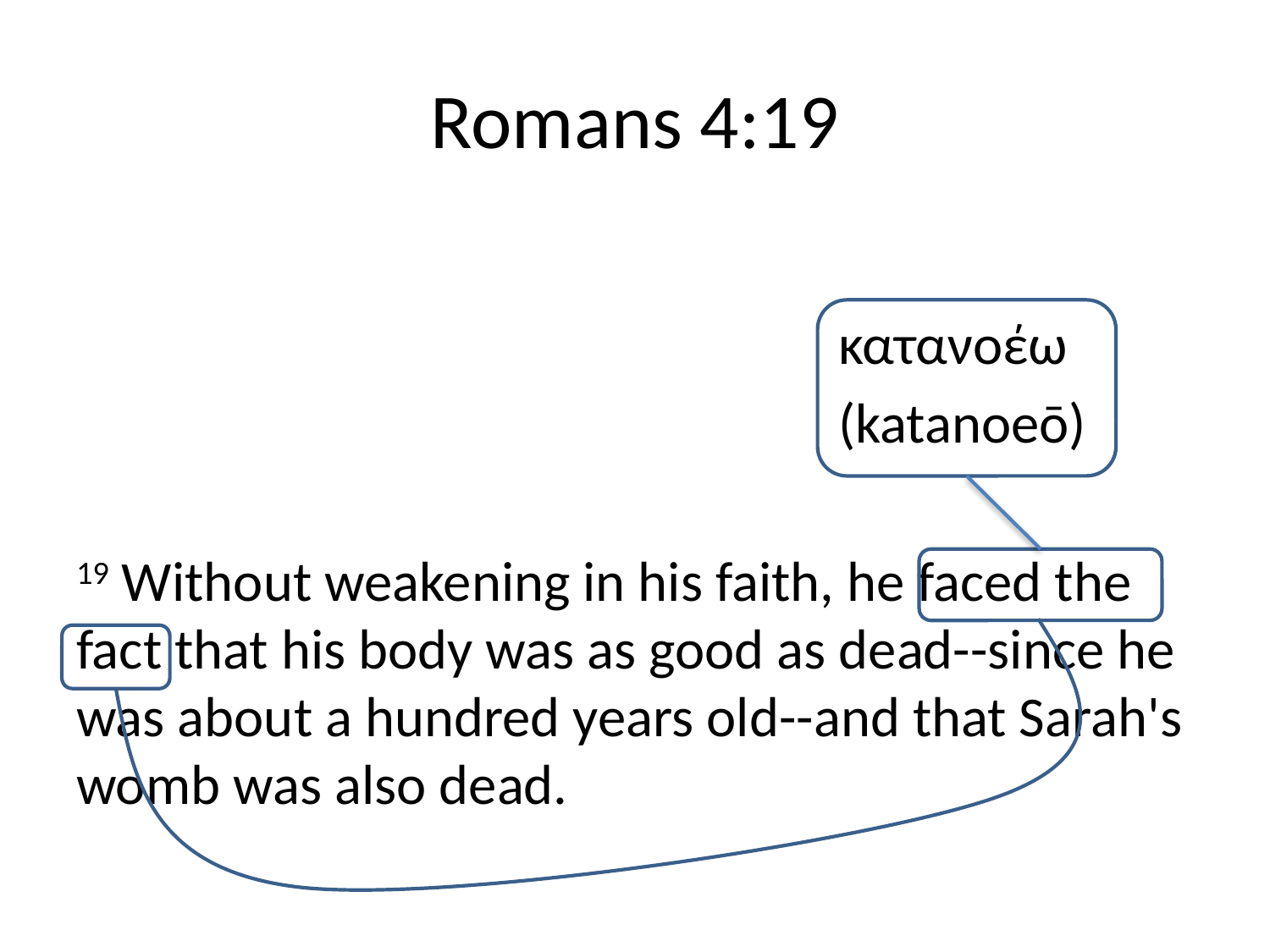

# Romans 4:19

						κατανοέω
						(katanoeō)

19 Without weakening in his faith, he faced the fact that his body was as good as dead--since he was about a hundred years old--and that Sarah's womb was also dead.